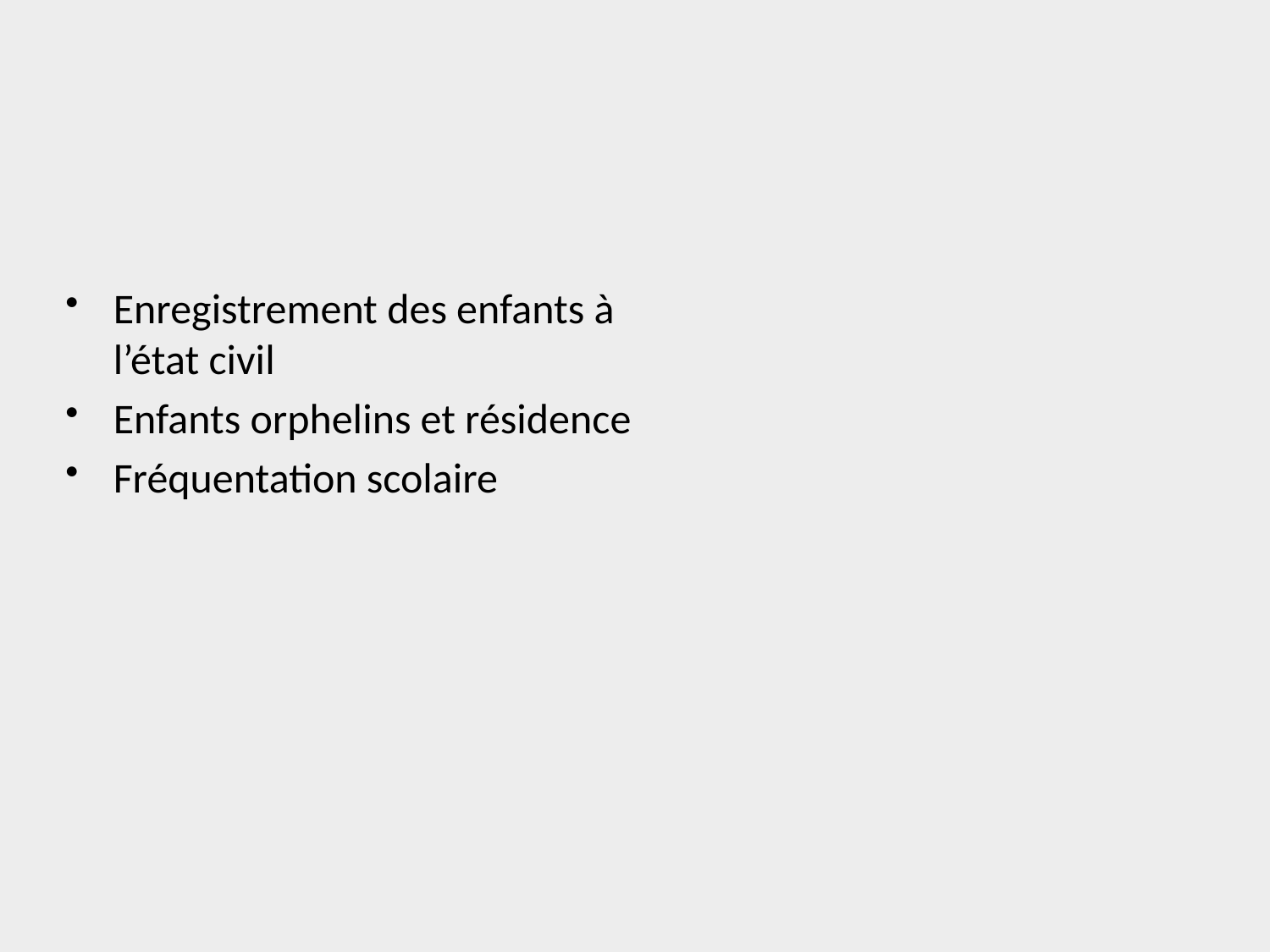

Enregistrement des enfants à l’état civil
Enfants orphelins et résidence
Fréquentation scolaire